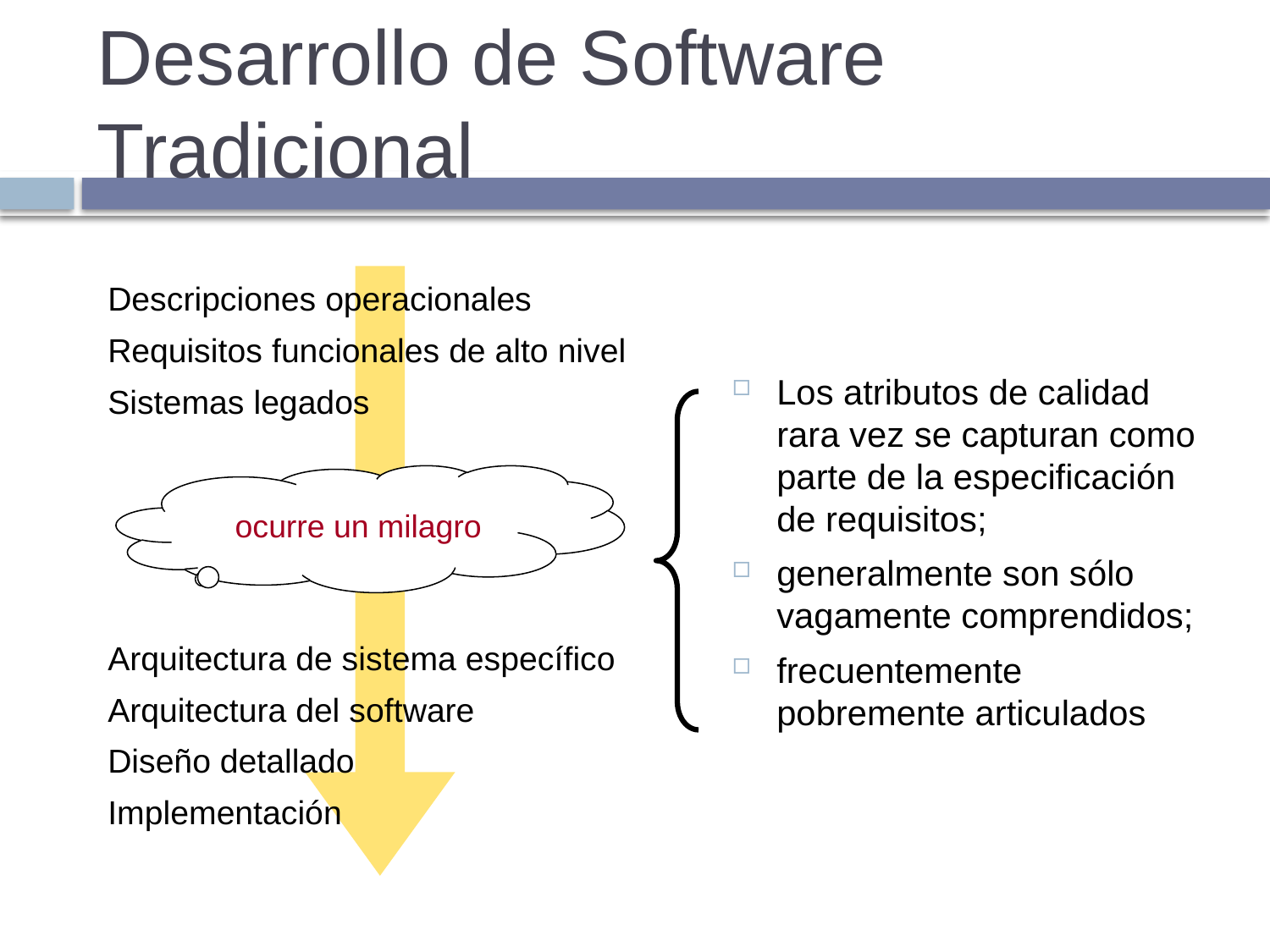

# Desarrollo de Software Tradicional

Los atributos de calidad rara vez se capturan como parte de la especificación de requisitos;
generalmente son sólo vagamente comprendidos;
frecuentemente pobremente articulados

ocurre un milagro
Descripciones operacionales
Requisitos funcionales de alto nivel
Sistemas legados

Arquitectura de sistema específico
Arquitectura del software
Diseño detallado
Implementación